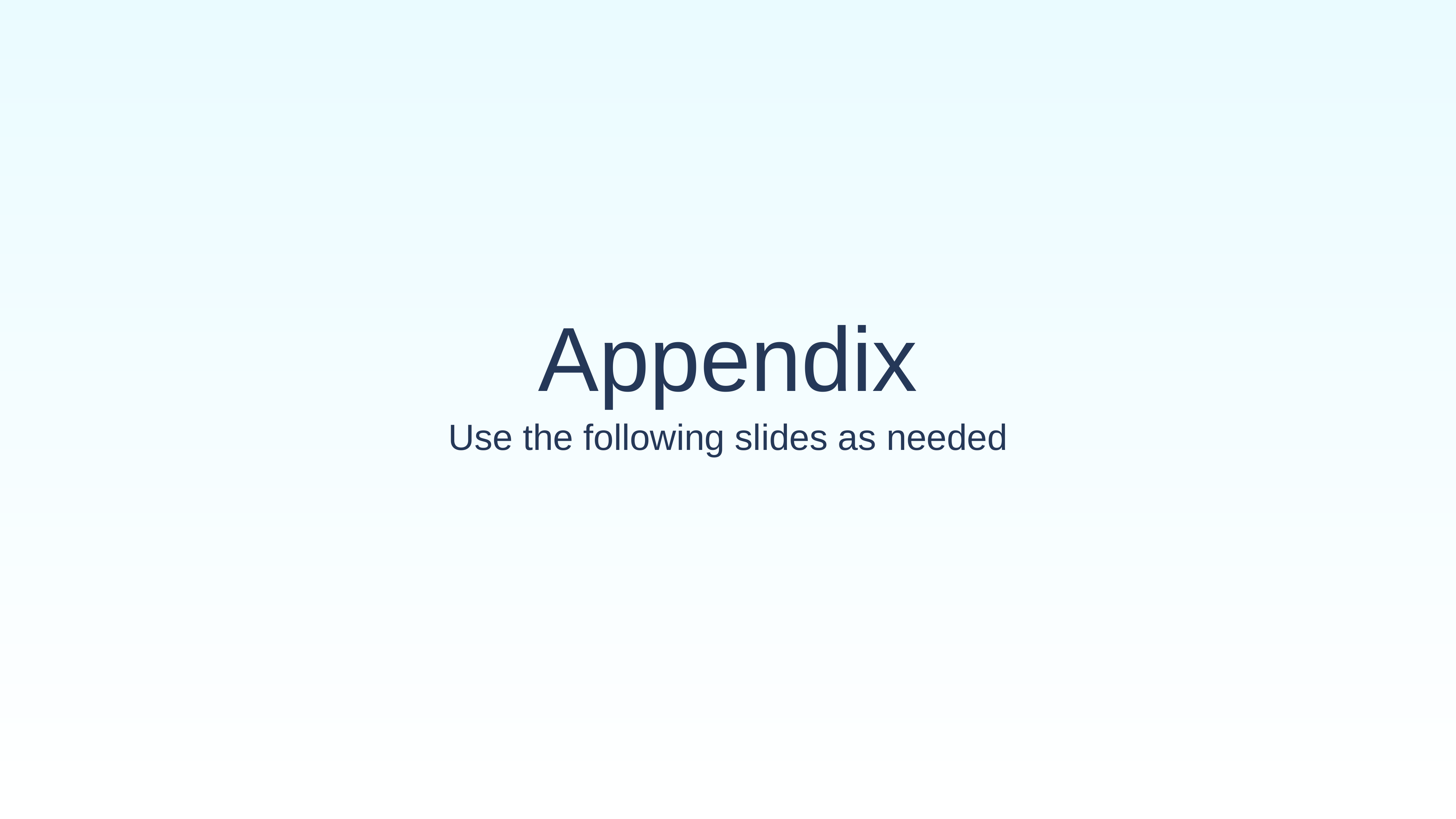

Appendix
Use the following slides as needed